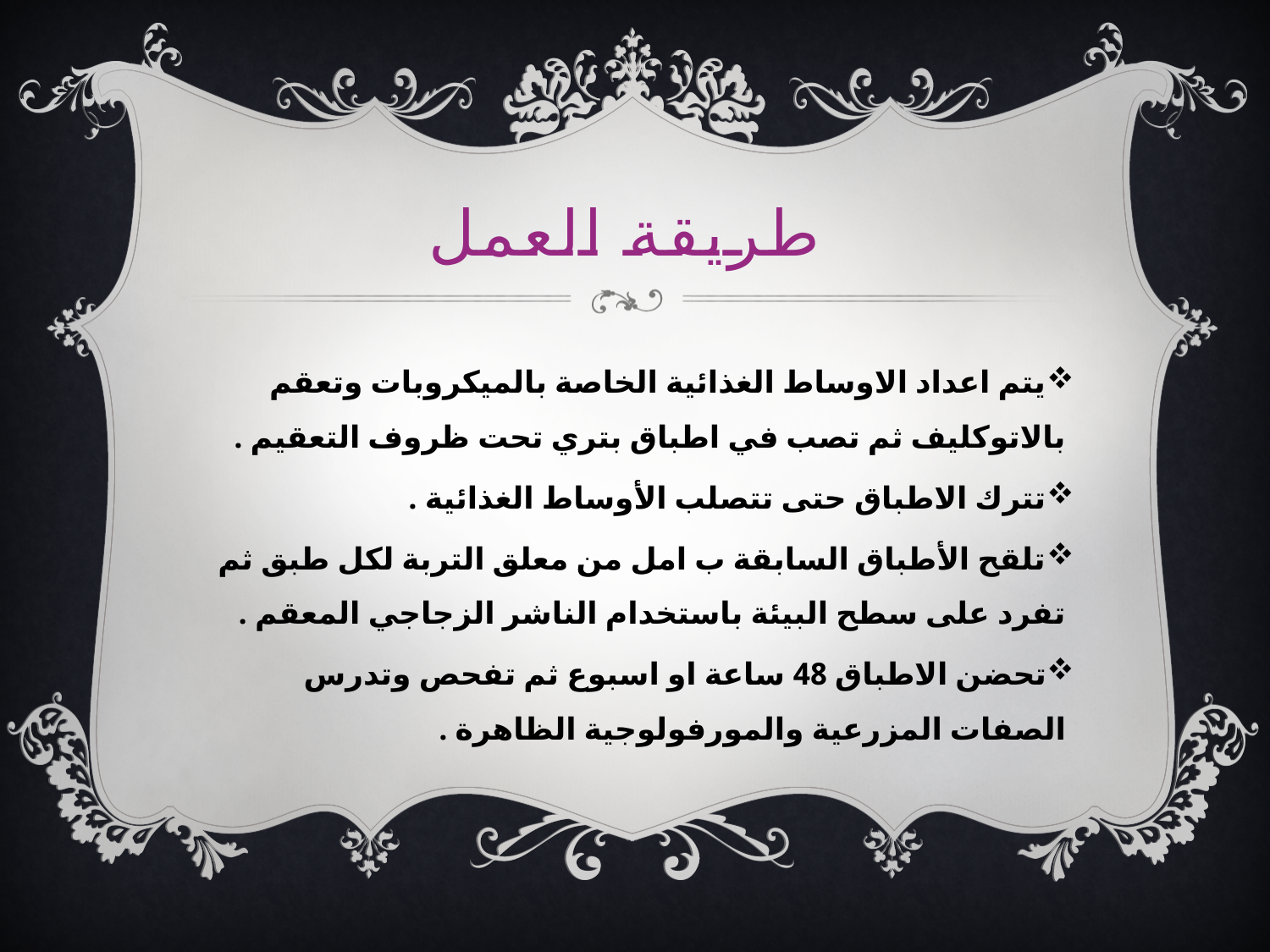

# طريقة العمل
يتم اعداد الاوساط الغذائية الخاصة بالميكروبات وتعقم بالاتوكليف ثم تصب في اطباق بتري تحت ظروف التعقيم .
تترك الاطباق حتى تتصلب الأوساط الغذائية .
تلقح الأطباق السابقة ب امل من معلق التربة لكل طبق ثم تفرد على سطح البيئة باستخدام الناشر الزجاجي المعقم .
تحضن الاطباق 48 ساعة او اسبوع ثم تفحص وتدرس الصفات المزرعية والمورفولوجية الظاهرة .